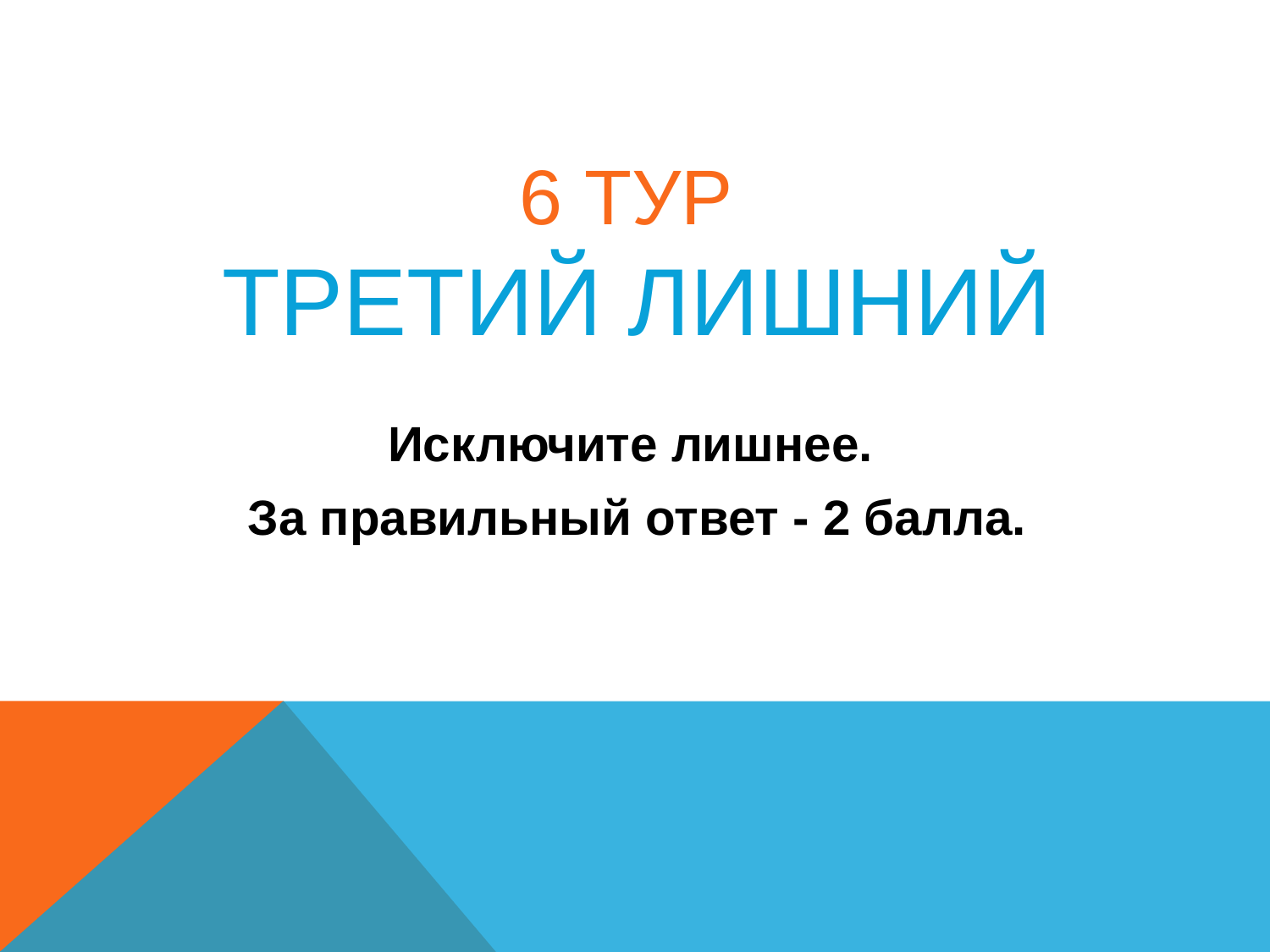

# 6 ТУР ТРЕТИЙ ЛИШНИЙ
Исключите лишнее.
За правильный ответ - 2 балла.